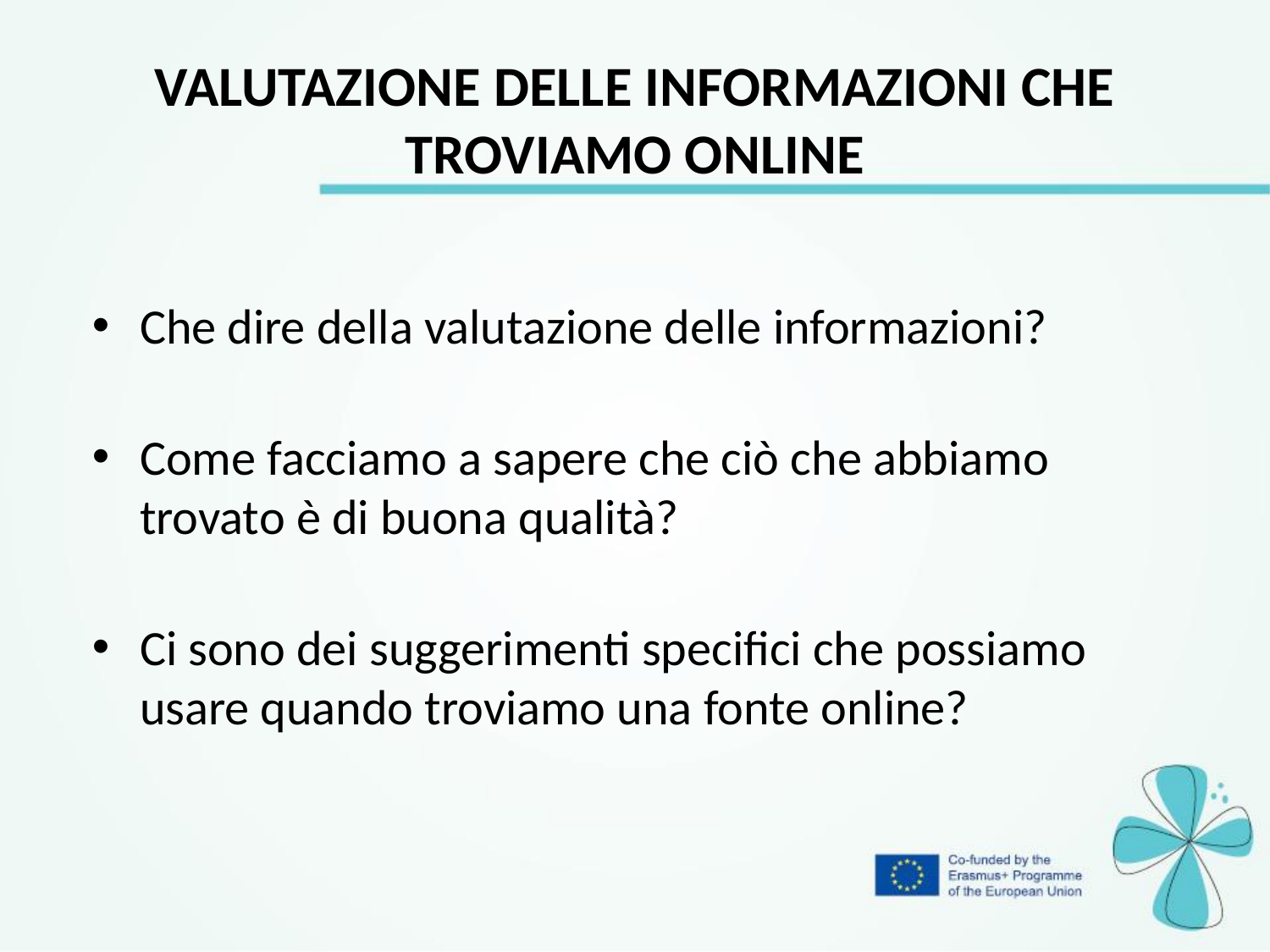

# VALUTAZIONE DELLE INFORMAZIONI CHE TROVIAMO ONLINE
Che dire della valutazione delle informazioni?

Come facciamo a sapere che ciò che abbiamo trovato è di buona qualità?

Ci sono dei suggerimenti specifici che possiamo usare quando troviamo una fonte online?